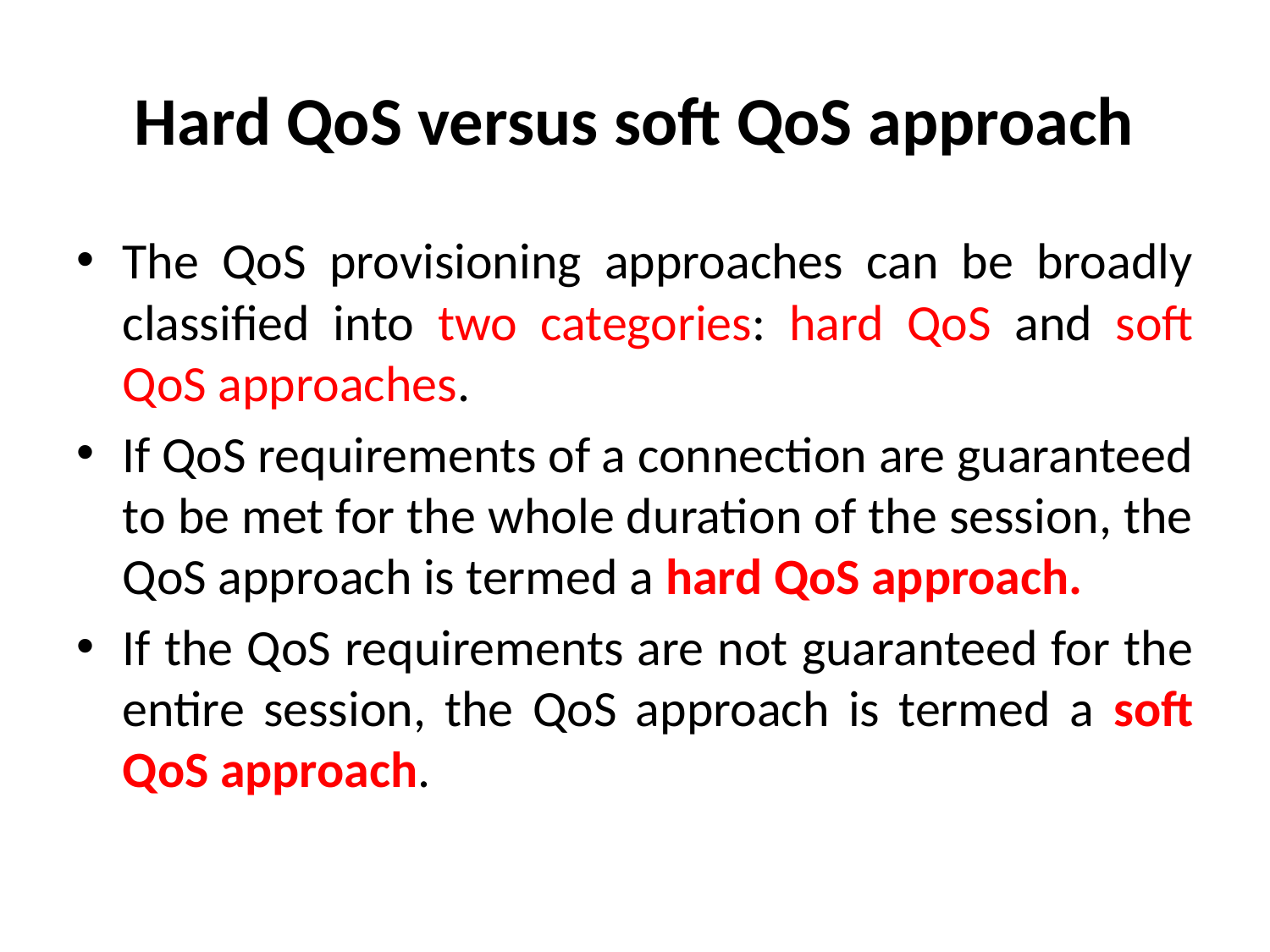

# Hard QoS versus soft QoS approach
The QoS provisioning approaches can be broadly classified into two categories: hard QoS and soft QoS approaches.
If QoS requirements of a connection are guaranteed to be met for the whole duration of the session, the QoS approach is termed a hard QoS approach.
If the QoS requirements are not guaranteed for the entire session, the QoS approach is termed a soft QoS approach.